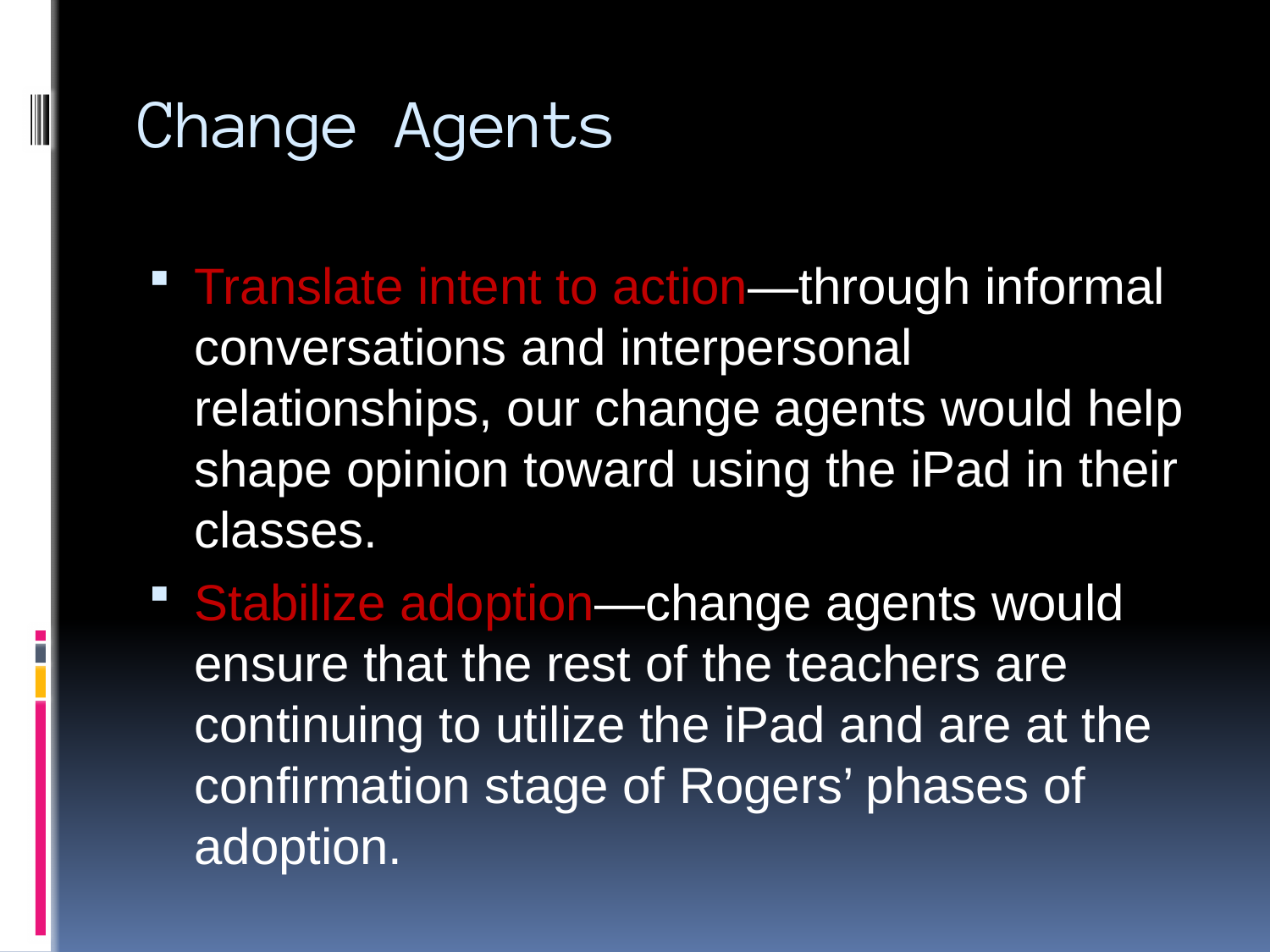

# Change Agents
Translate intent to action—through informal conversations and interpersonal relationships, our change agents would help shape opinion toward using the iPad in their classes.
Stabilize adoption—change agents would ensure that the rest of the teachers are continuing to utilize the iPad and are at the confirmation stage of Rogers’ phases of adoption.